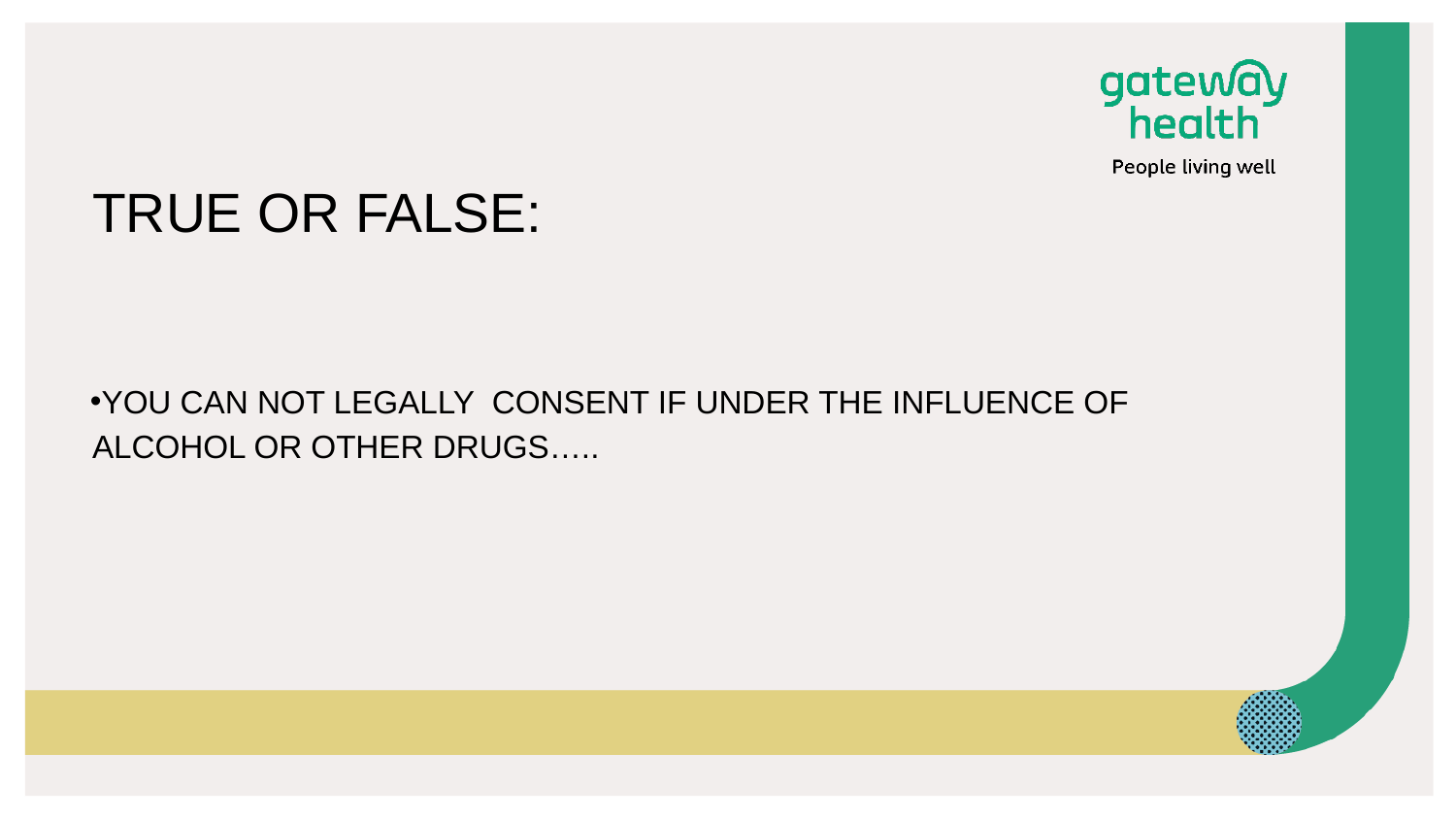

# TRUE OR FALSE:
YOU CAN NOT LEGALLY  CONSENT IF UNDER THE INFLUENCE OF ALCOHOL OR OTHER DRUGS…..